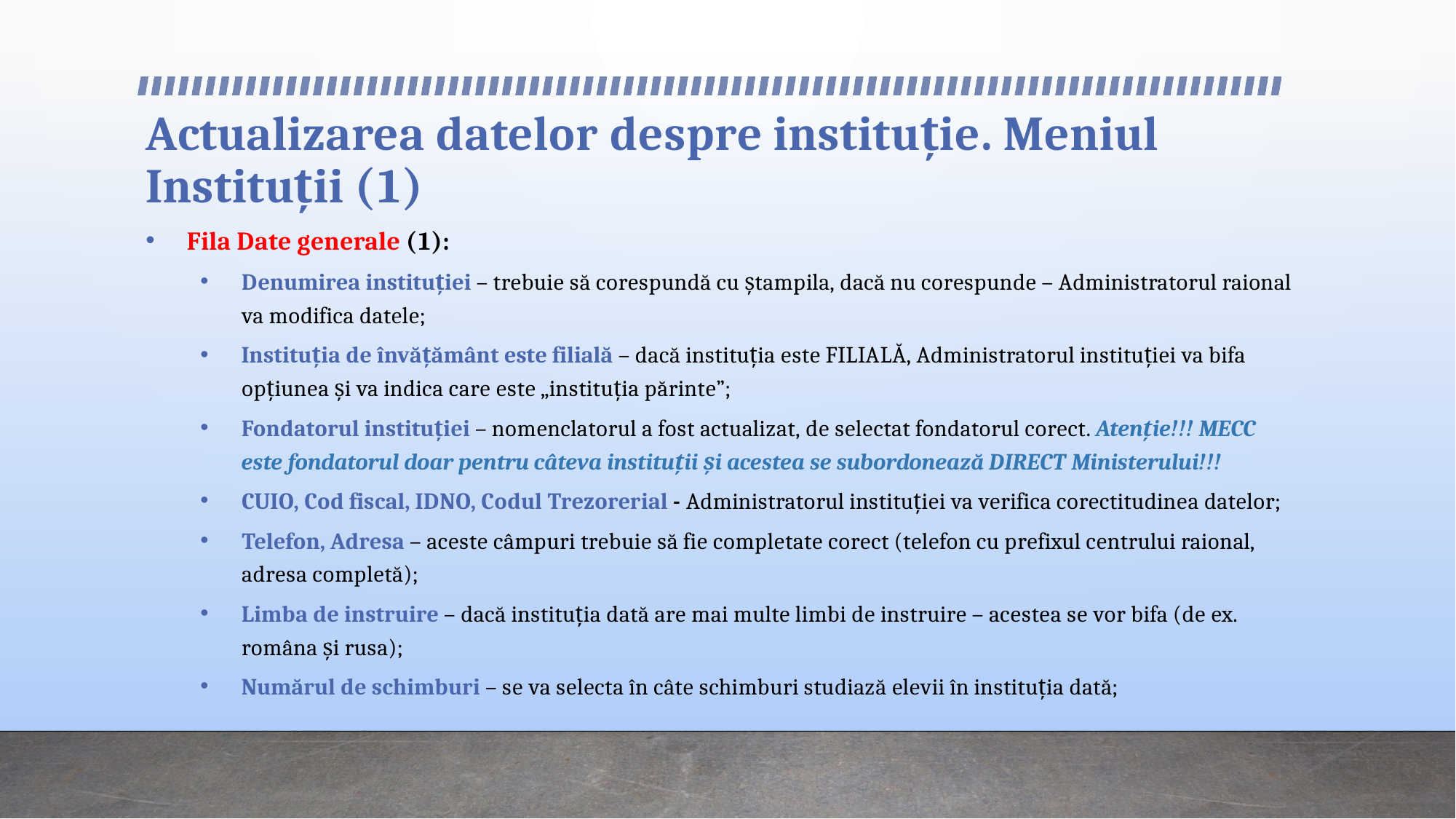

# Actualizarea datelor despre instituție. Meniul Instituții (1)
Fila Date generale (1):
Denumirea instituției – trebuie să corespundă cu ștampila, dacă nu corespunde – Administratorul raional va modifica datele;
Instituția de învățământ este filială – dacă instituția este FILIALĂ, Administratorul instituției va bifa opțiunea și va indica care este „instituția părinte”;
Fondatorul instituției – nomenclatorul a fost actualizat, de selectat fondatorul corect. Atenție!!! MECC este fondatorul doar pentru câteva instituții și acestea se subordonează DIRECT Ministerului!!!
CUIO, Cod fiscal, IDNO, Codul Trezorerial - Administratorul instituției va verifica corectitudinea datelor;
Telefon, Adresa – aceste câmpuri trebuie să fie completate corect (telefon cu prefixul centrului raional, adresa completă);
Limba de instruire – dacă instituția dată are mai multe limbi de instruire – acestea se vor bifa (de ex. româna și rusa);
Numărul de schimburi – se va selecta în câte schimburi studiază elevii în instituția dată;